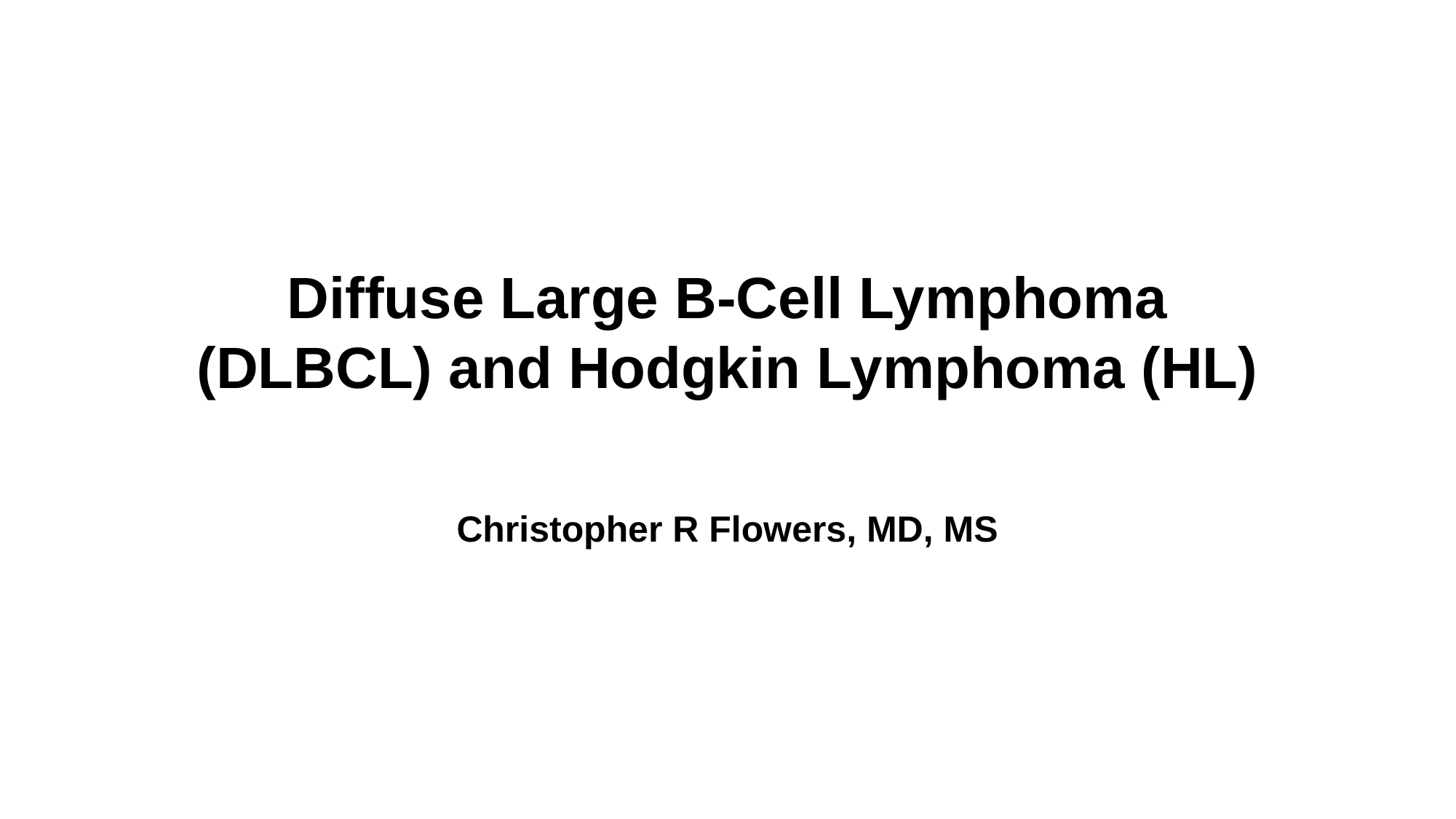

Diffuse Large B-Cell Lymphoma (DLBCL) and Hodgkin Lymphoma (HL)
Christopher R Flowers, MD, MS